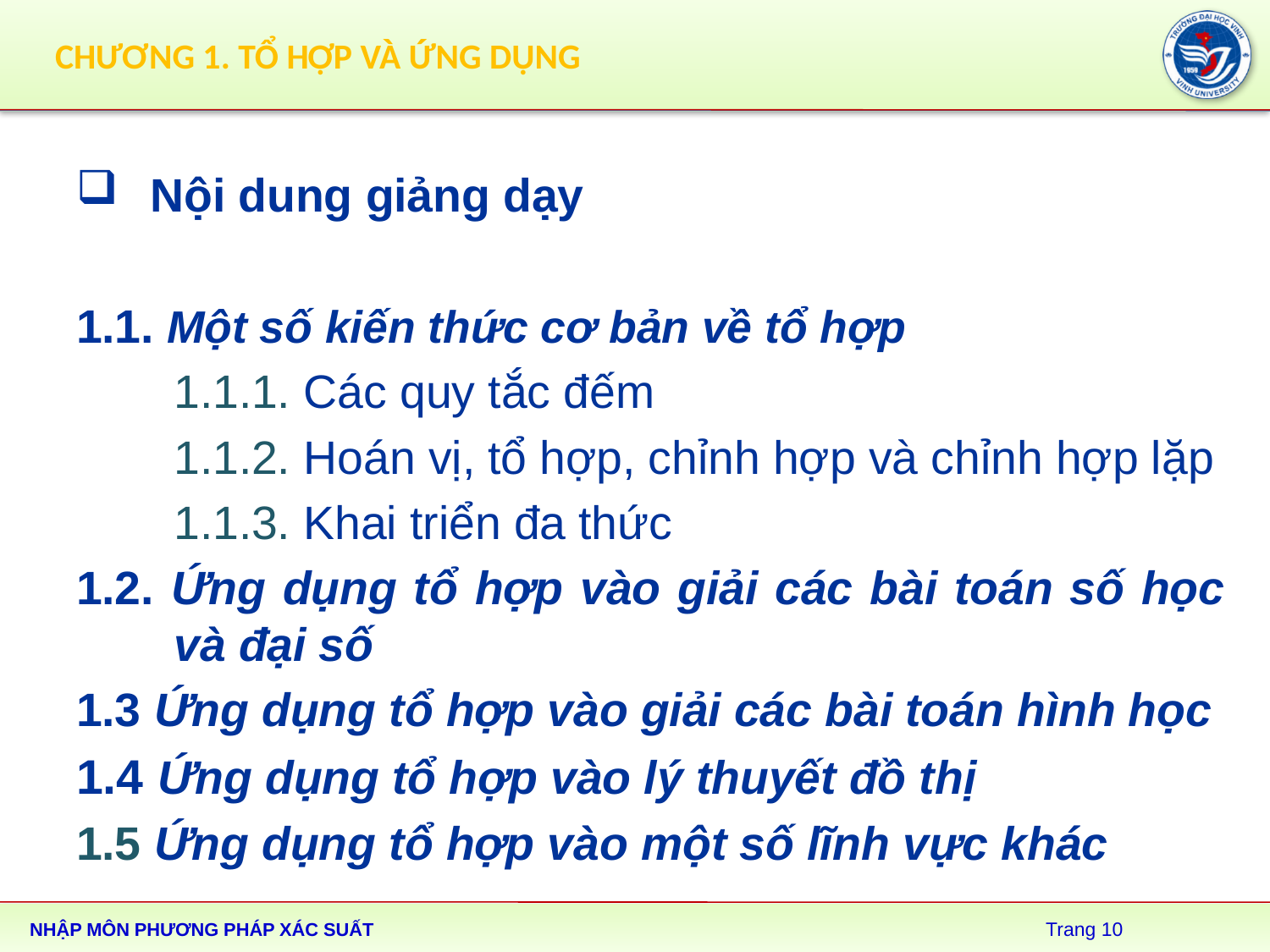

# CHƯƠNG 1. TỔ HỢP VÀ ỨNG DỤNG
Nội dung giảng dạy

1.1. Một số kiến thức cơ bản về tổ hợp
	1.1.1. Các quy tắc đếm
	1.1.2. Hoán vị, tổ hợp, chỉnh hợp và chỉnh hợp lặp
	1.1.3. Khai triển đa thức
1.2. Ứng dụng tổ hợp vào giải các bài toán số học và đại số
1.3 Ứng dụng tổ hợp vào giải các bài toán hình học
1.4 Ứng dụng tổ hợp vào lý thuyết đồ thị
1.5 Ứng dụng tổ hợp vào một số lĩnh vực khác